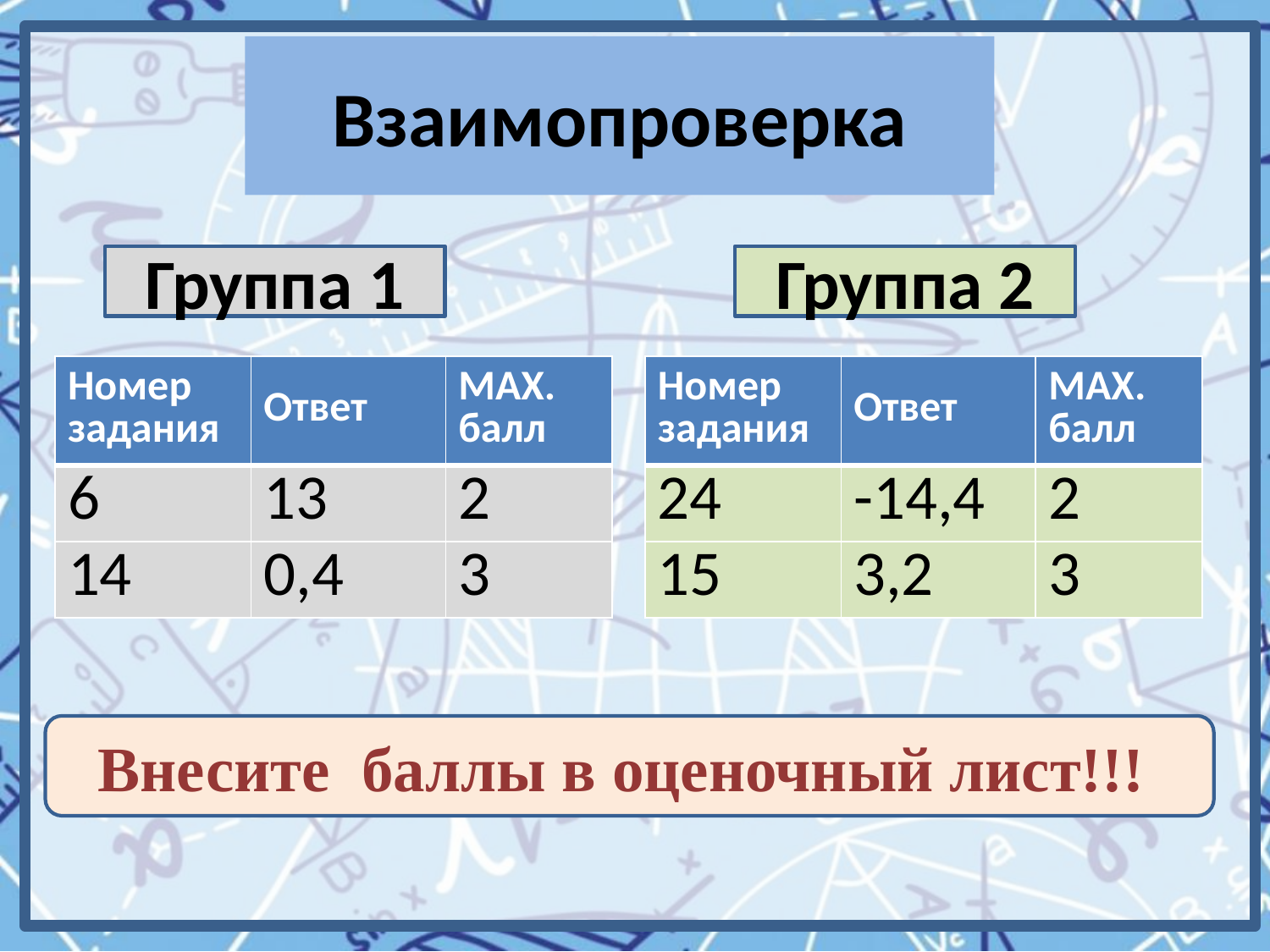

# Взаимопроверка
Группа 1
Группа 2
| Номер задания | Ответ | МAX. балл |
| --- | --- | --- |
| 6 | 13 | 2 |
| 14 | 0,4 | 3 |
| Номер задания | Ответ | МAX. балл |
| --- | --- | --- |
| 24 | -14,4 | 2 |
| 15 | 3,2 | 3 |
Внесите  баллы в оценочный лист!!!